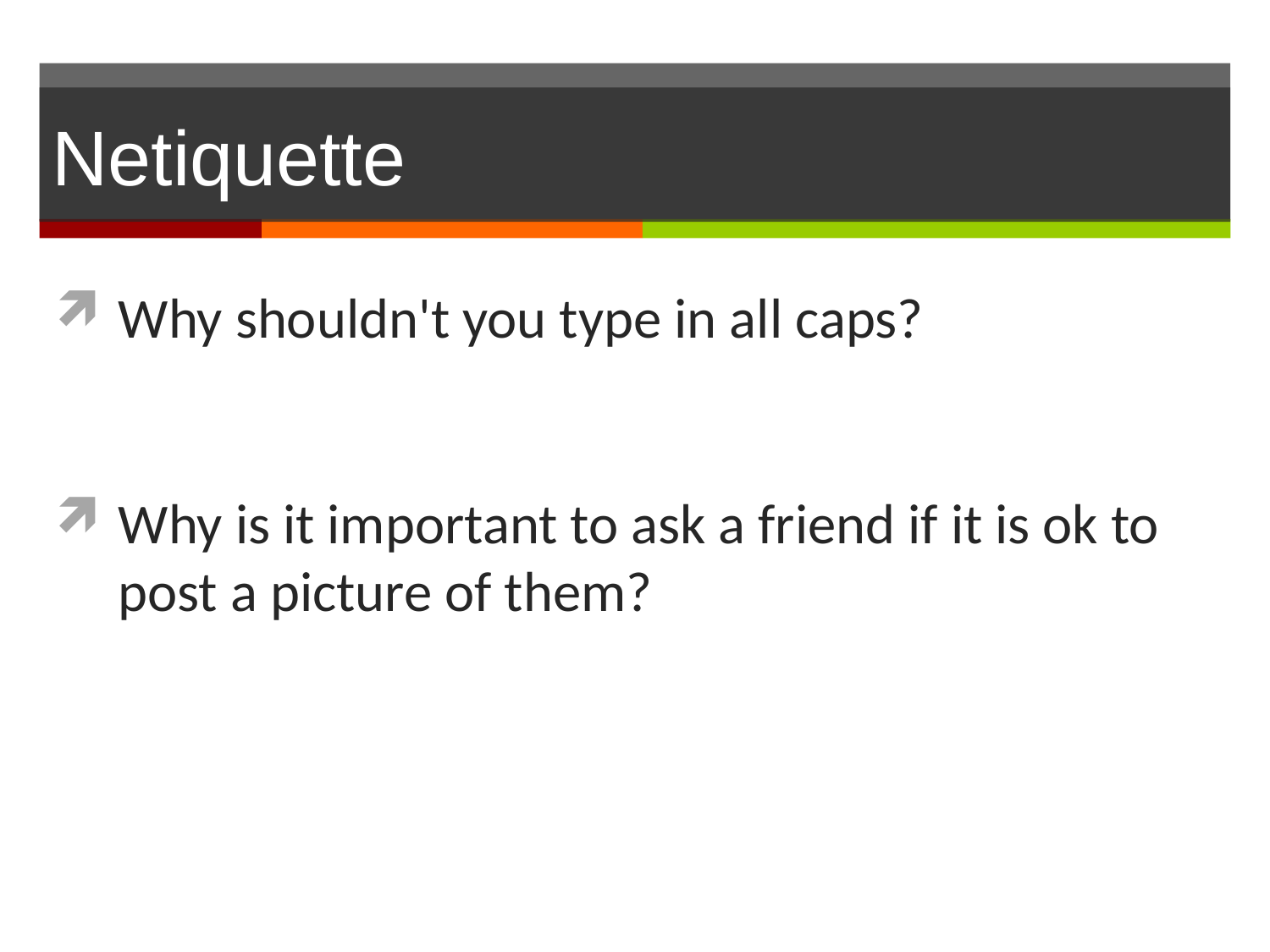

# Netiquette
Why shouldn't you type in all caps?

Why is it important to ask a friend if it is ok to post a picture of them?